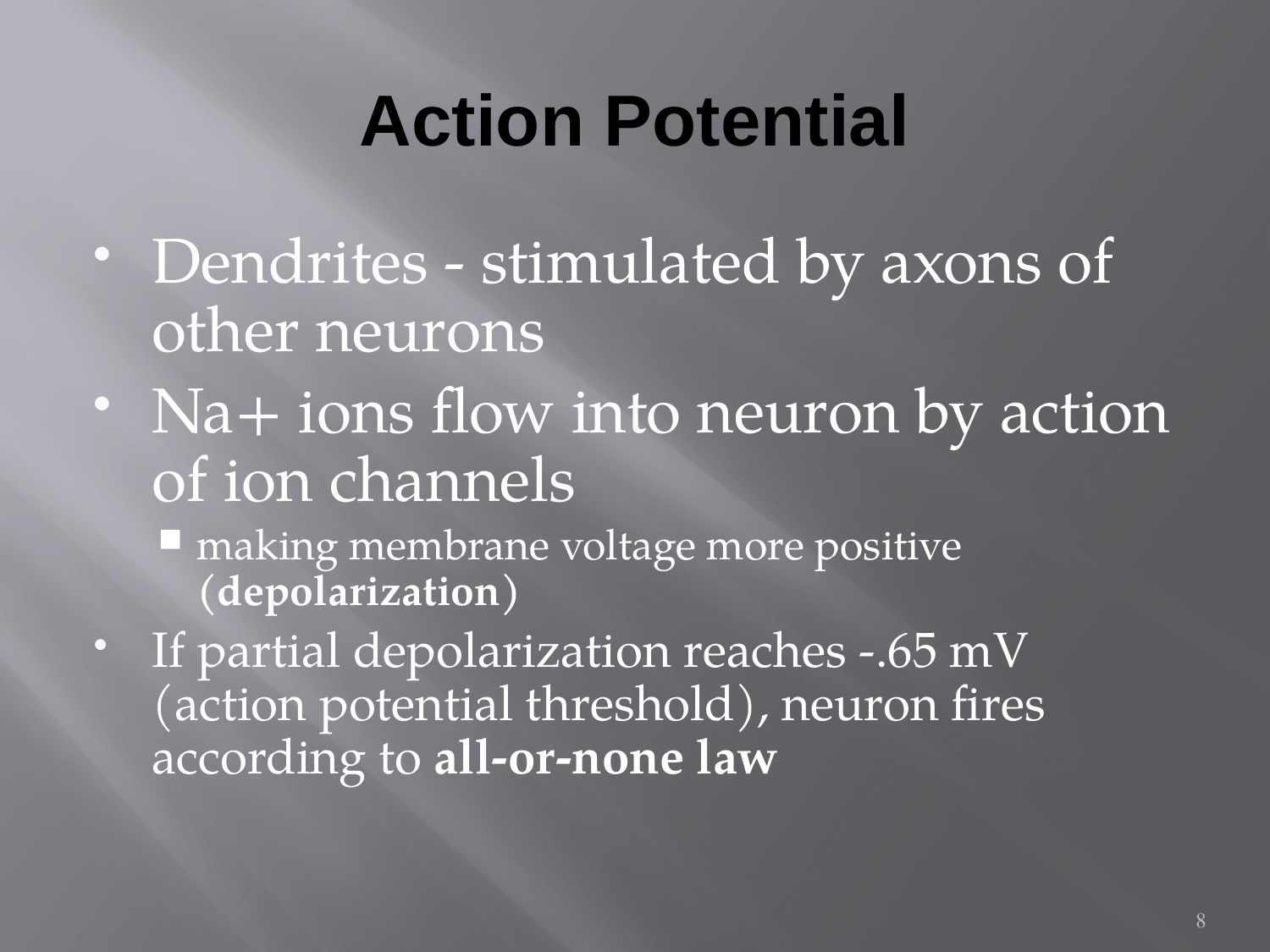

# Action Potential
Dendrites - stimulated by axons of other neurons
Na+ ions flow into neuron by action of ion channels
making membrane voltage more positive (depolarization)
If partial depolarization reaches -.65 mV (action potential threshold), neuron fires according to all-or-none law
8